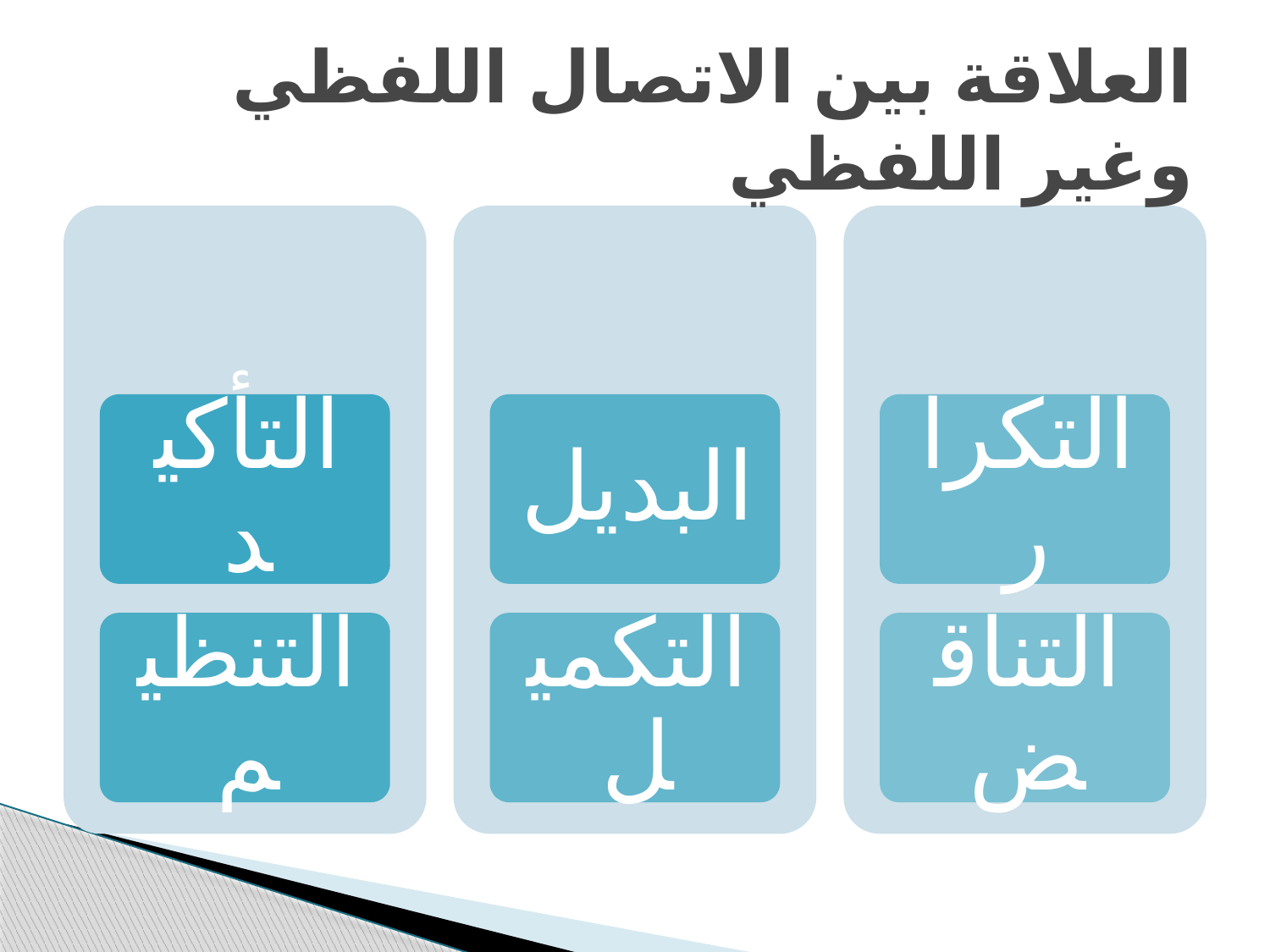

# العلاقة بين الاتصال اللفظي وغير اللفظي

التأكيد
التنظيم

البديل
التكميل

التكرار
التناقض